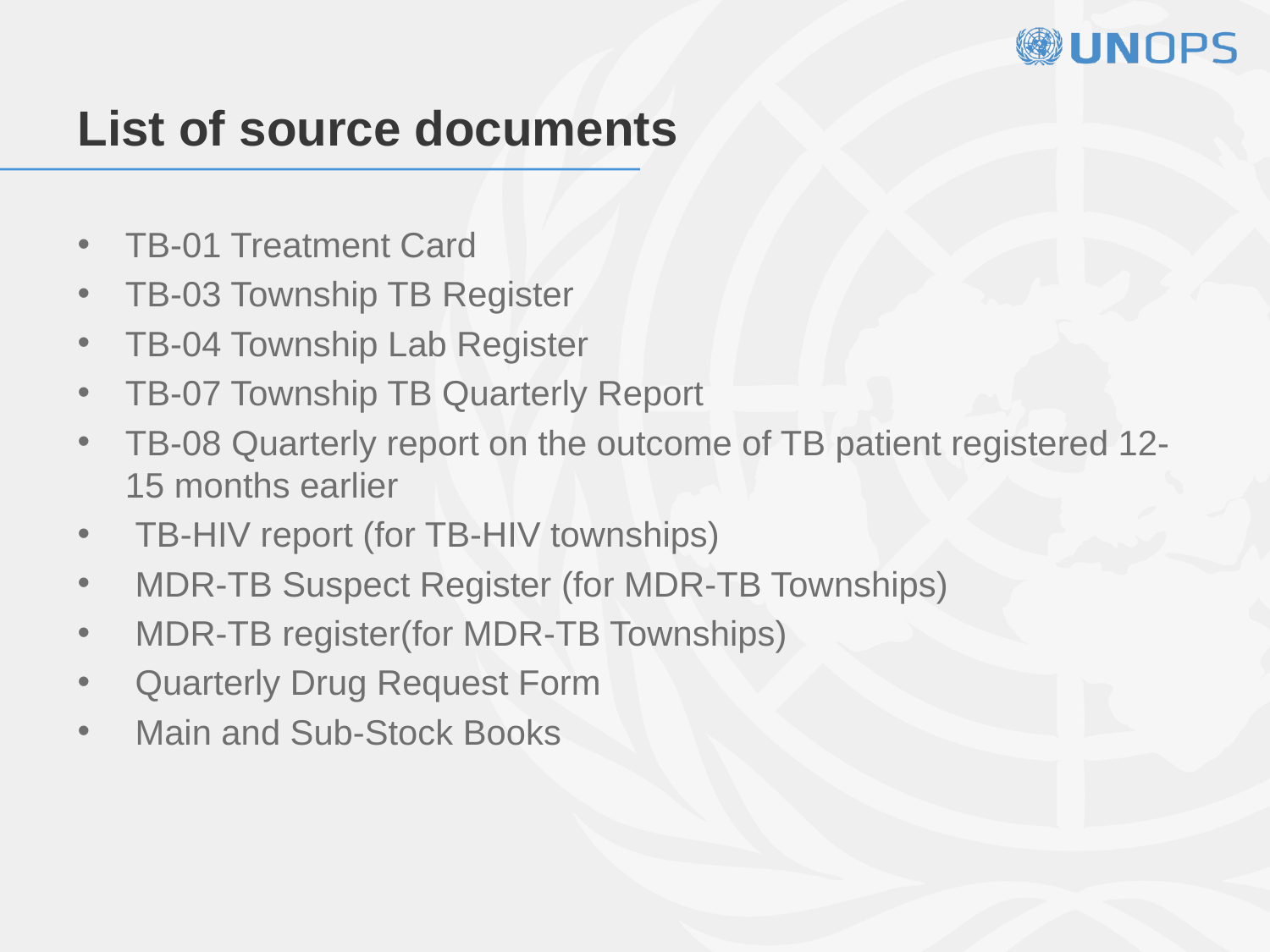

# List of source documents
TB-01 Treatment Card
TB-03 Township TB Register
TB-04 Township Lab Register
TB-07 Township TB Quarterly Report
TB-08 Quarterly report on the outcome of TB patient registered 12-15 months earlier
 TB-HIV report (for TB-HIV townships)
 MDR-TB Suspect Register (for MDR-TB Townships)
 MDR-TB register(for MDR-TB Townships)
 Quarterly Drug Request Form
 Main and Sub-Stock Books